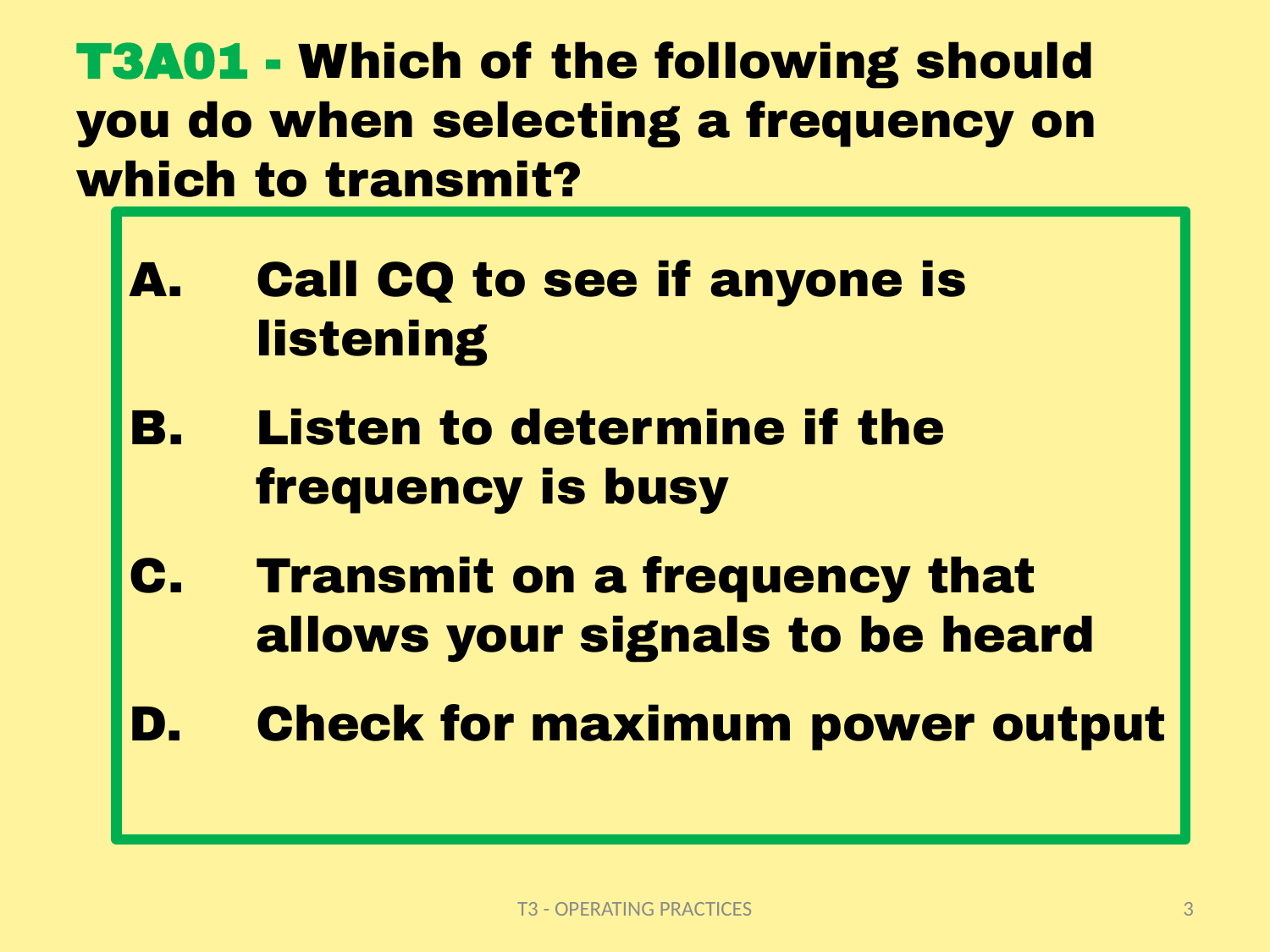

# T3A01 - Which of the following should you do when selecting a frequency on which to transmit?

Call CQ to see if anyone is listening

Listen to determine if the frequency is busy

Transmit on a frequency that allows your signals to be heard

Check for maximum power output

T3 - OPERATING PRACTICES
3